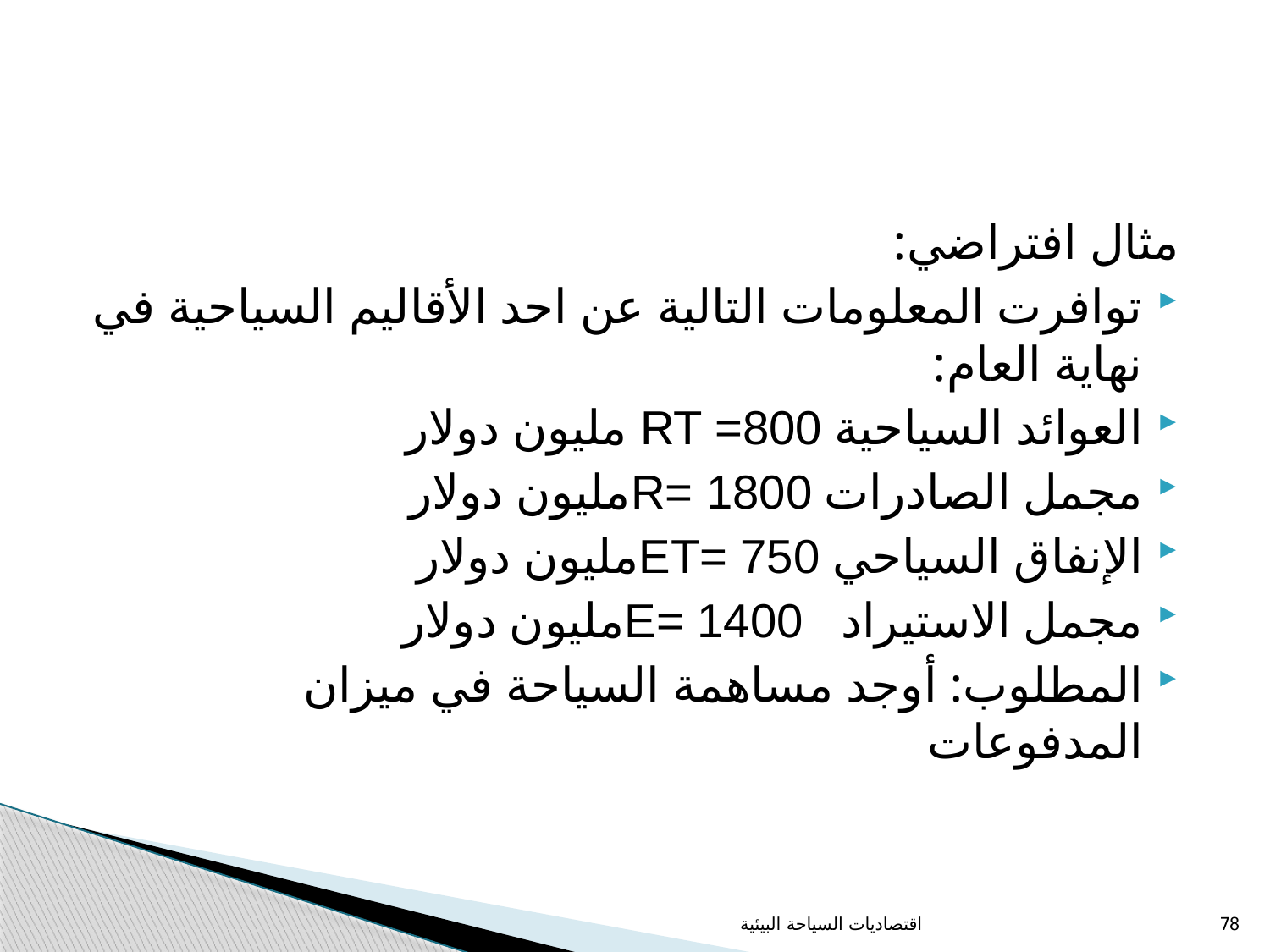

#
مثال افتراضي:
توافرت المعلومات التالية عن احد الأقاليم السياحية في نهاية العام:
العوائد السياحية RT =800 مليون دولار
مجمل الصادرات R= 1800مليون دولار
الإنفاق السياحي ET= 750مليون دولار
مجمل الاستيراد   E= 1400مليون دولار
المطلوب: أوجد مساهمة السياحة في ميزان المدفوعات
اقتصاديات السياحة البيئية
78